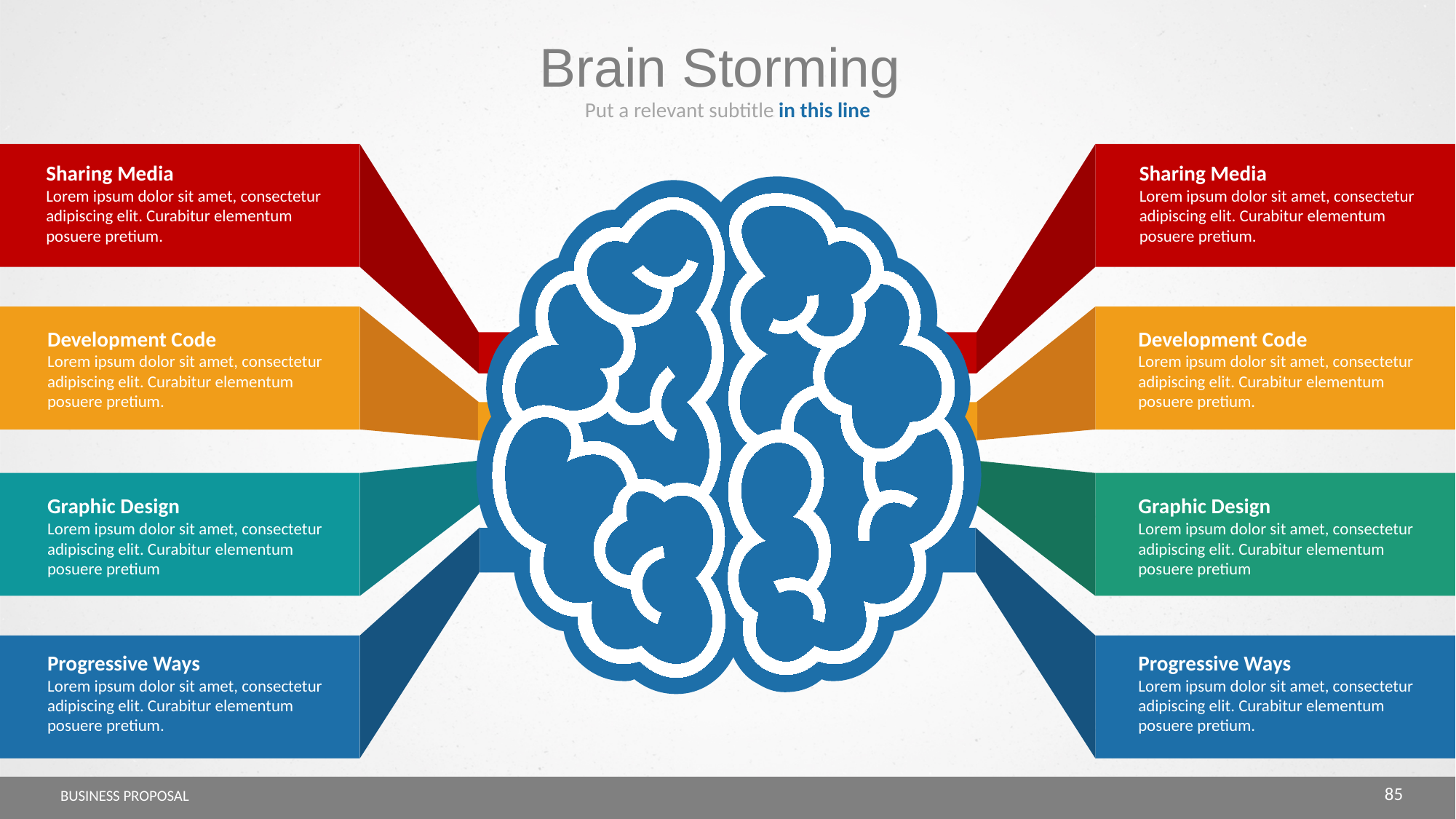

Brain Storming
Put a relevant subtitle in this line

Sharing Media
Lorem ipsum dolor sit amet, consectetur adipiscing elit. Curabitur elementum posuere pretium.

Development Code
Lorem ipsum dolor sit amet, consectetur adipiscing elit. Curabitur elementum posuere pretium.

Graphic Design
Lorem ipsum dolor sit amet, consectetur adipiscing elit. Curabitur elementum posuere pretium

Progressive Ways
Lorem ipsum dolor sit amet, consectetur adipiscing elit. Curabitur elementum posuere pretium.

Sharing Media
Lorem ipsum dolor sit amet, consectetur adipiscing elit. Curabitur elementum posuere pretium.

Development Code
Lorem ipsum dolor sit amet, consectetur adipiscing elit. Curabitur elementum posuere pretium.

Graphic Design
Lorem ipsum dolor sit amet, consectetur adipiscing elit. Curabitur elementum posuere pretium

Progressive Ways
Lorem ipsum dolor sit amet, consectetur adipiscing elit. Curabitur elementum posuere pretium.

85
BUSINESS PROPOSAL